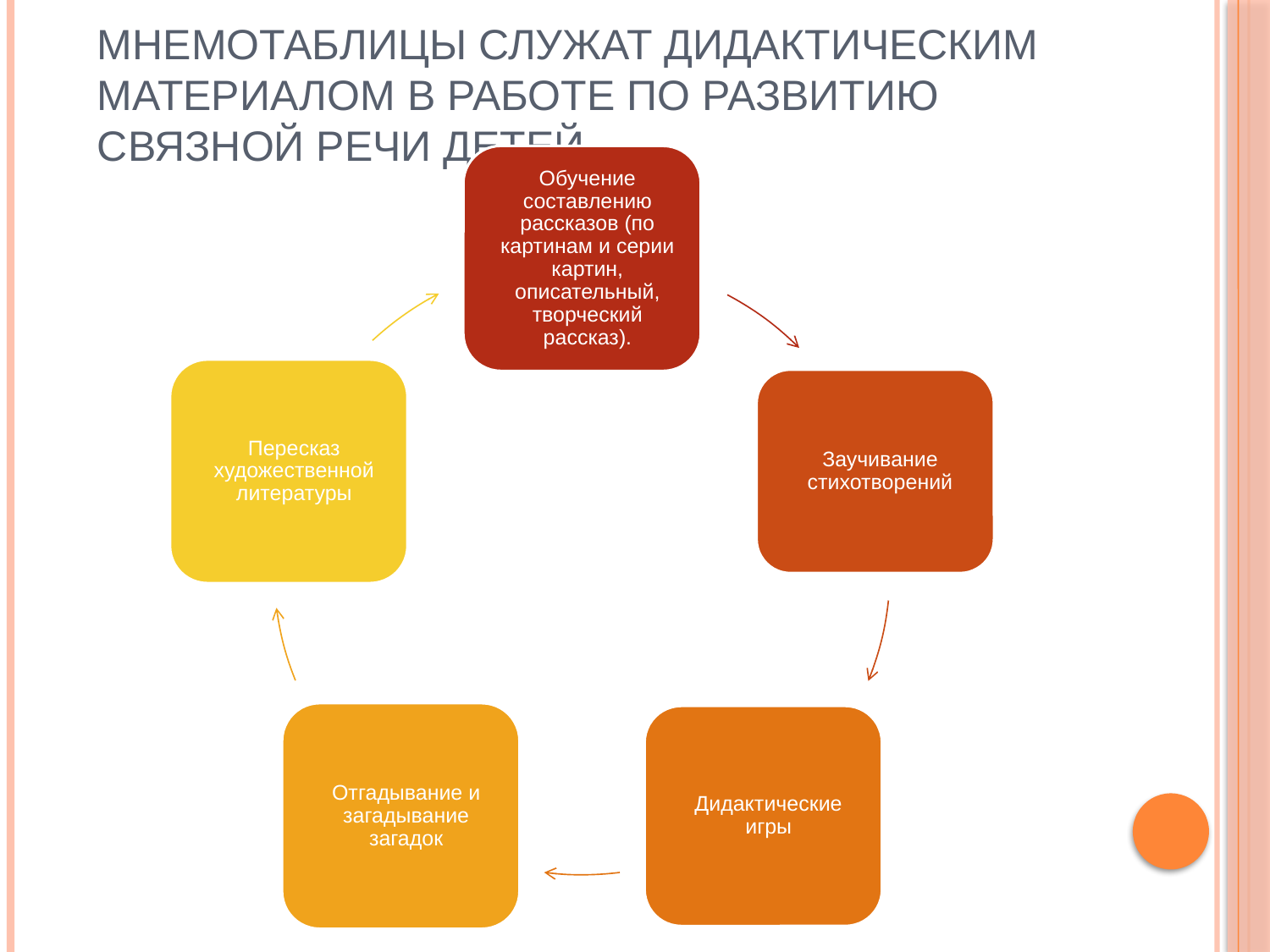

# Мнемотаблицы служат дидактическим материалом в работе по развитию связной речи детей.
Обучение составлению рассказов (по картинам и серии картин, описательный, творческий рассказ).
Заучивание стихотворений
Дидактические игры
Отгадывание и загадывание загадок
Пересказ художественной литературы